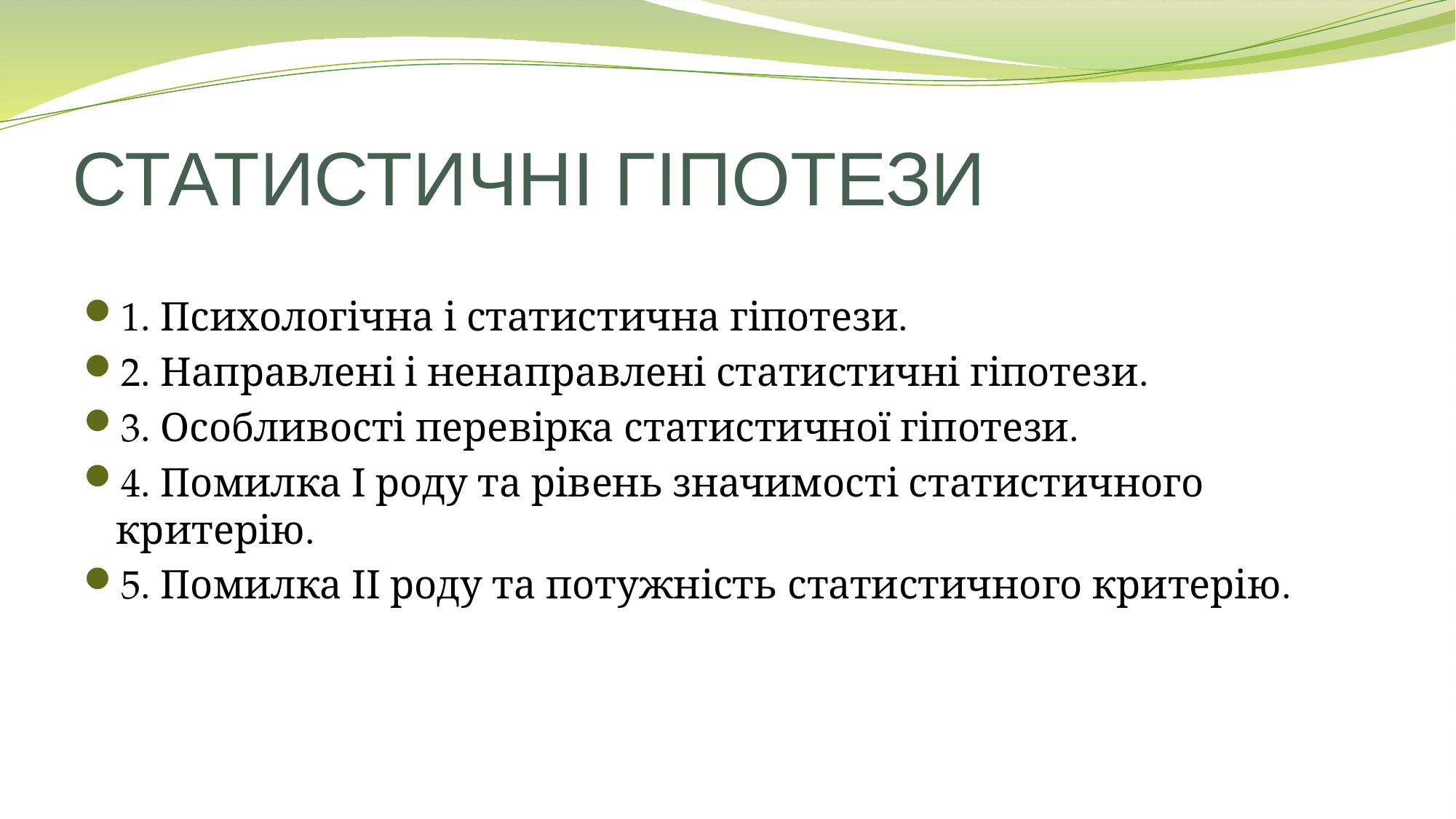

# СТАТИСТИЧНІ ГІПОТЕЗИ

1. Психологічна і статистична гіпотези.
2. Направлені і ненаправлені статистичні гіпотези.
3. Особливості перевірка статистичної гіпотези.
4. Помилка І роду та рівень значимості статистичного критерію.
5. Помилка ІІ роду та потужність статистичного критерію.